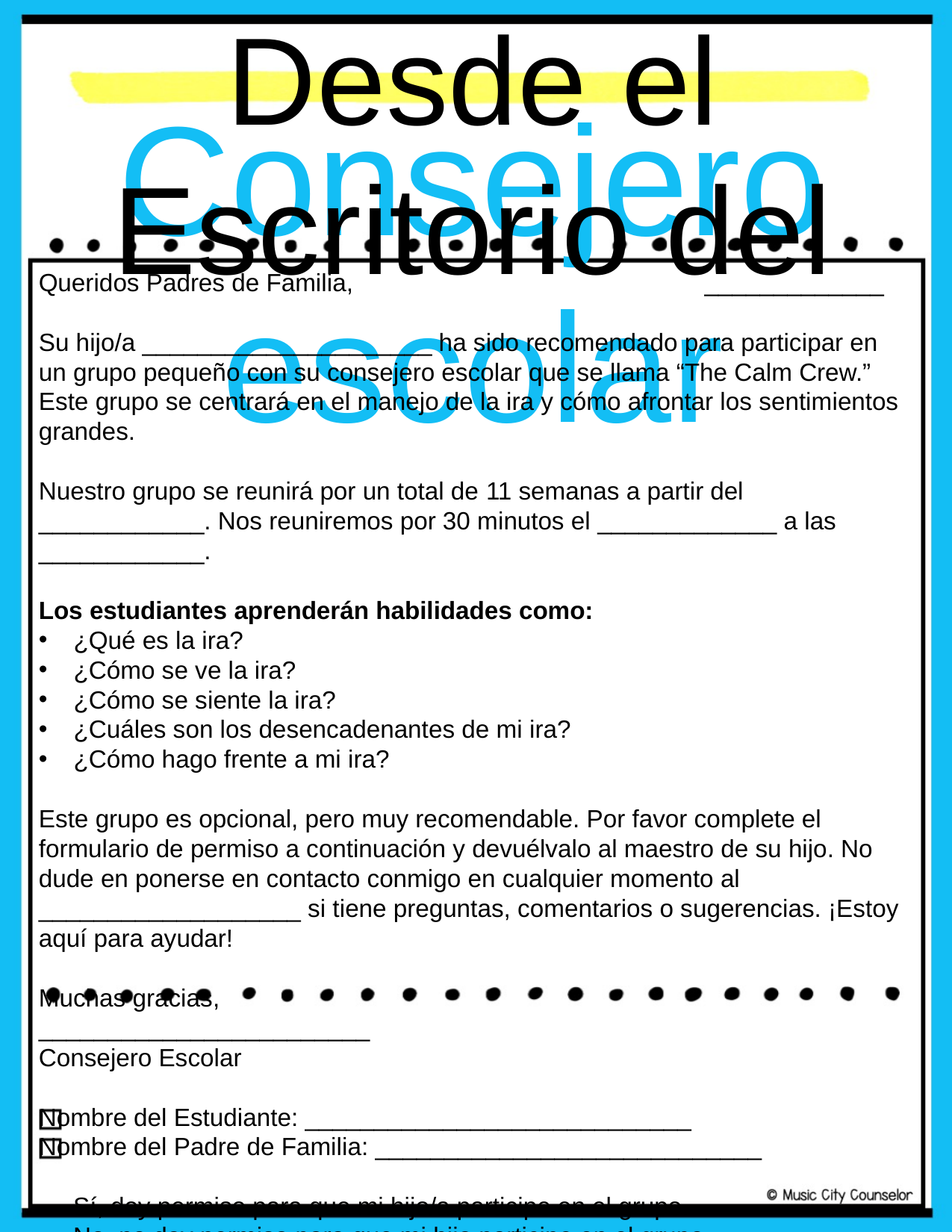

Desde el Escritorio del
Consejero escolar
Queridos Padres de Familia,                                                   _____________

Su hijo/a _____________________ ha sido recomendado para participar en un grupo pequeño con su consejero escolar que se llama “The Calm Crew.” Este grupo se centrará en el manejo de la ira y cómo afrontar los sentimientos grandes.

Nuestro grupo se reunirá por un total de 11 semanas a partir del ____________. Nos reuniremos por 30 minutos el _____________ a las ____________.

Los estudiantes aprenderán habilidades como:
¿Qué es la ira?
¿Cómo se ve la ira?
¿Cómo se siente la ira?
¿Cuáles son los desencadenantes de mi ira?
¿Cómo hago frente a mi ira?

Este grupo es opcional, pero muy recomendable. Por favor complete el formulario de permiso a continuación y devuélvalo al maestro de su hijo. No dude en ponerse en contacto conmigo en cualquier momento al ___________________ si tiene preguntas, comentarios o sugerencias. ¡Estoy aquí para ayudar!

Muchas gracias,
________________________
Consejero Escolar

Nombre del Estudiante: ____________________________
Nombre del Padre de Familia: ____________________________

     Sí, doy permiso para que mi hijo/a participe en el grupo.
     No, no doy permiso para que mi hijo participe en el grupo.
Firma: ____________________________